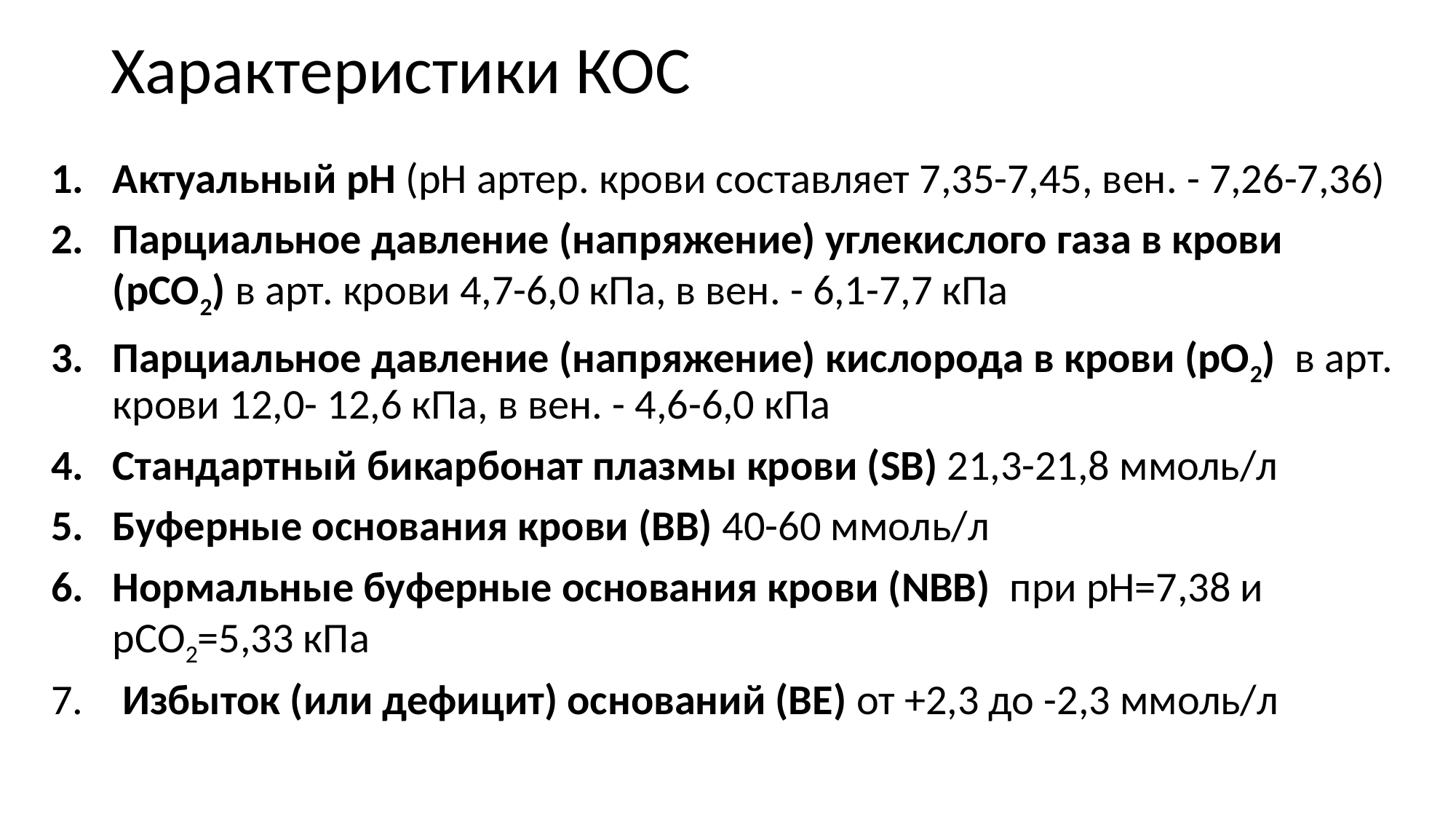

# Характеристики КОС
Актуальный рН (рН артер. крови составляет 7,35-7,45, вен. - 7,26-7,36)
Парциальное давление (напряжение) углекислого газа в крови (рСО2) в арт. крови 4,7-6,0 кПа, в вен. - 6,1-7,7 кПа
Парциальное давление (напряжение) кислорода в крови (рО2)  в арт. крови 12,0- 12,6 кПа, в вен. - 4,6-6,0 кПа
Стандартный бикарбонат плазмы крови (SB) 21,3-21,8 ммоль/л
Буферные основания крови (ВВ) 40-60 ммоль/л
Нормальные буферные основания крови (NBB)  при рН=7,38 и рСО2=5,33 кПа
 Избыток (или дефицит) оснований (ВЕ) от +2,3 до -2,3 ммоль/л